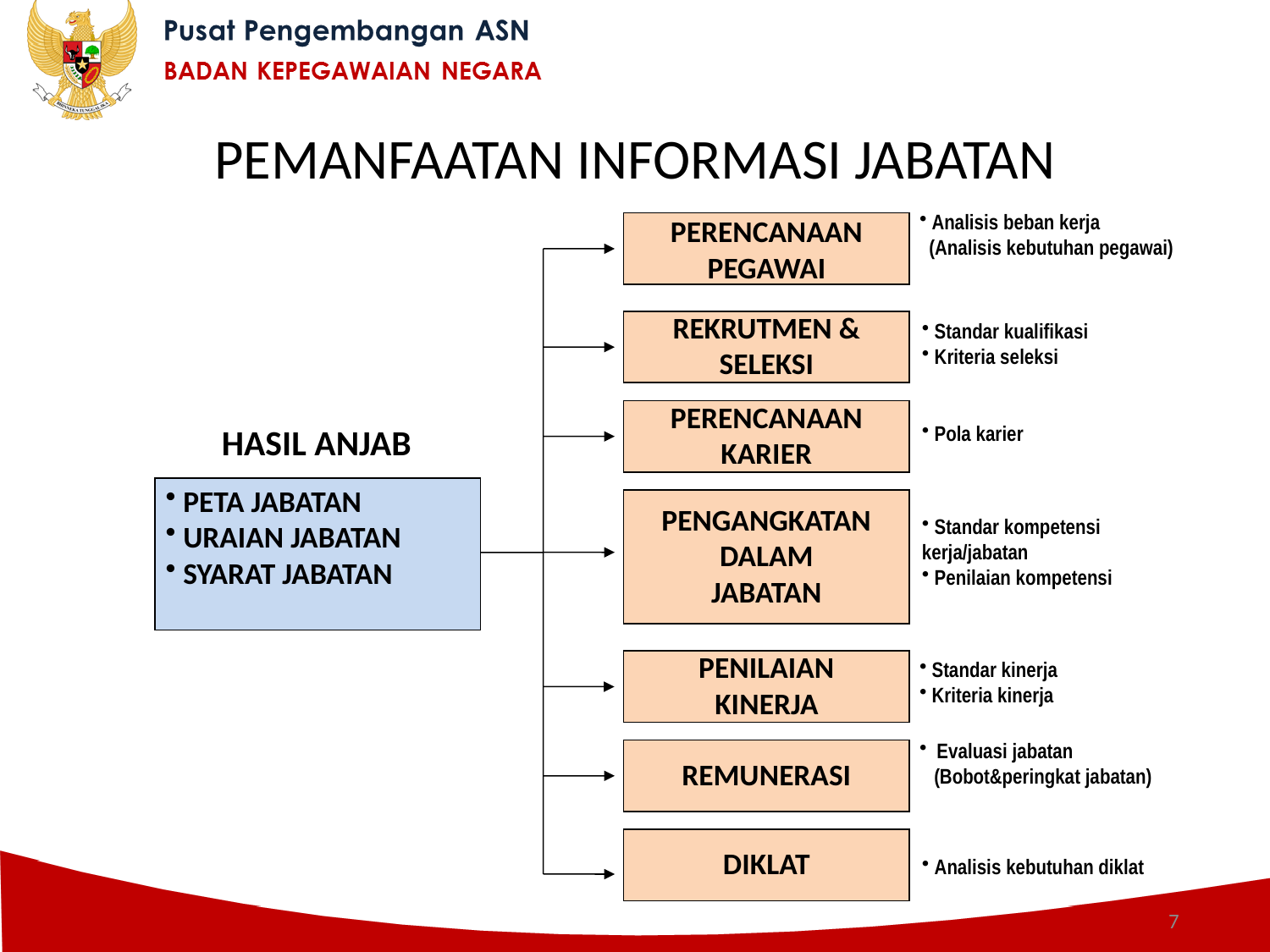

# PEMANFAATAN INFORMASI JABATAN
 Analisis beban kerja
  (Analisis kebutuhan pegawai)
PERENCANAAN
PEGAWAI

REKRUTMEN &
SELEKSI

 Standar kualifikasi
 Kriteria seleksi

PERENCANAAN
KARIER

HASIL ANJAB
 Pola karier

 PETA JABATAN
 URAIAN JABATAN
 SYARAT JABATAN

PENGANGKATAN
DALAM
JABATAN

 Standar kompetensi kerja/jabatan
 Penilaian kompetensi

PENILAIAN
KINERJA

 Standar kinerja
 Kriteria kinerja

  Evaluasi jabatan
   (Bobot&peringkat jabatan)

REMUNERASI

DIKLAT

 Analisis kebutuhan diklat

7